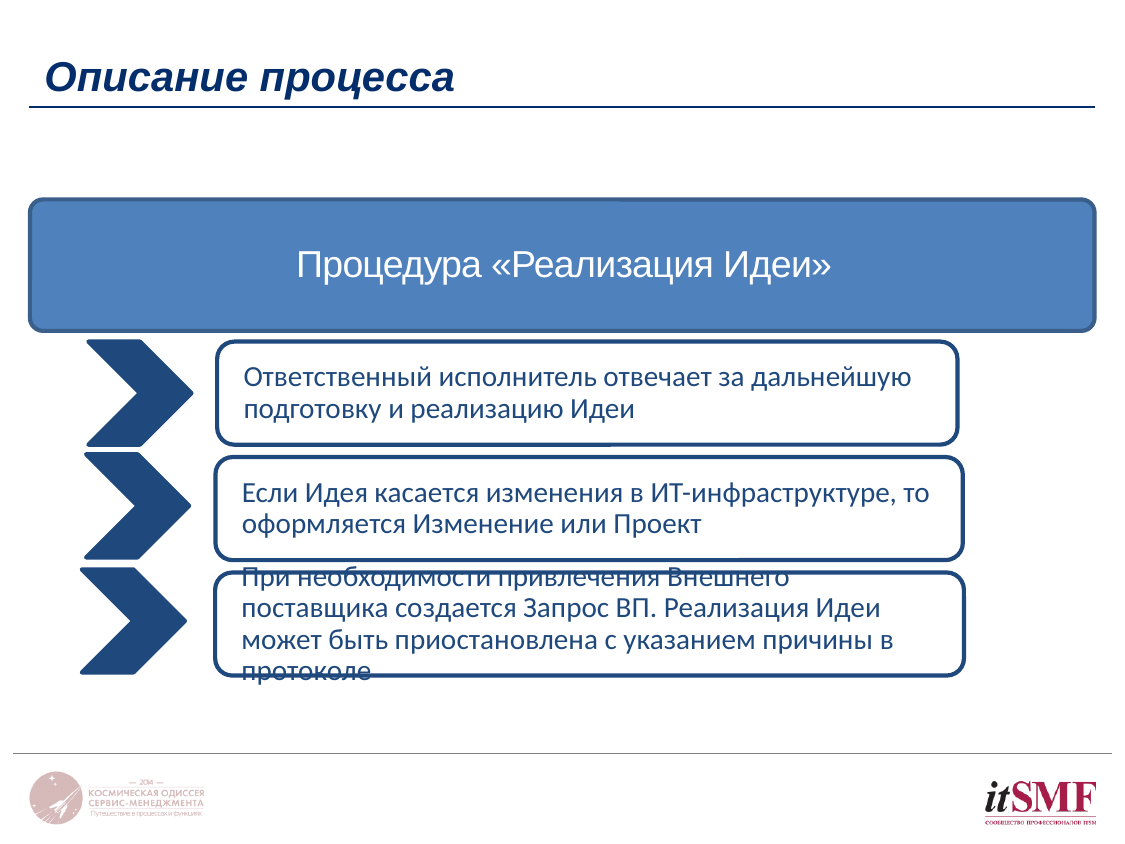

# Описание процесса
Процедура «Реализация Идеи»
Ответственный исполнитель отвечает за дальнейшую подготовку и реализацию Идеи
Если Идея касается изменения в ИТ-инфраструктуре, то оформляется Изменение или Проект
При необходимости привлечения Внешнего поставщика создается Запрос ВП. Реализация Идеи может быть приостановлена с указанием причины в протоколе